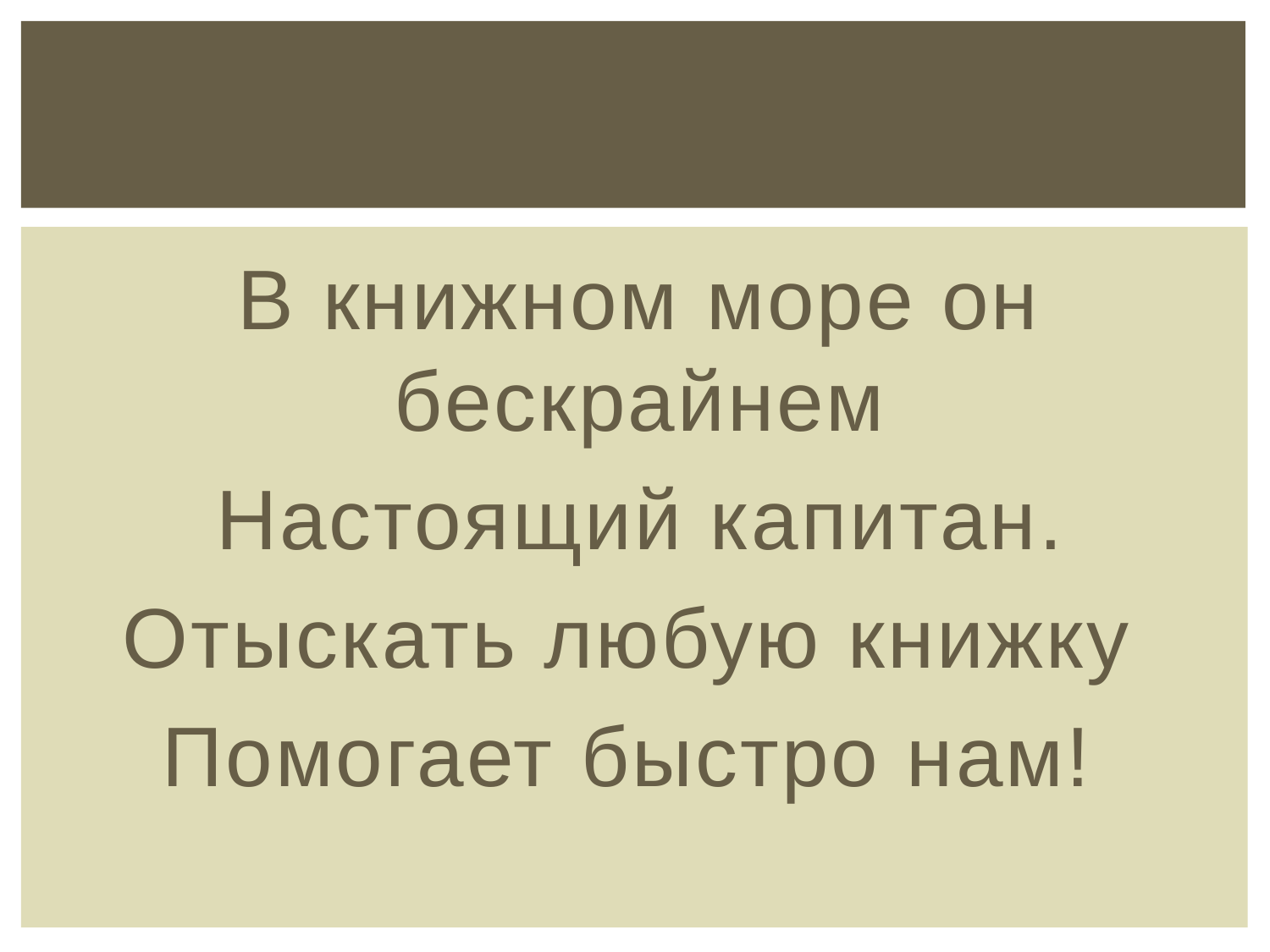

#
В книжном море он бескрайнем
Настоящий капитан.
Отыскать любую книжку
Помогает быстро нам!